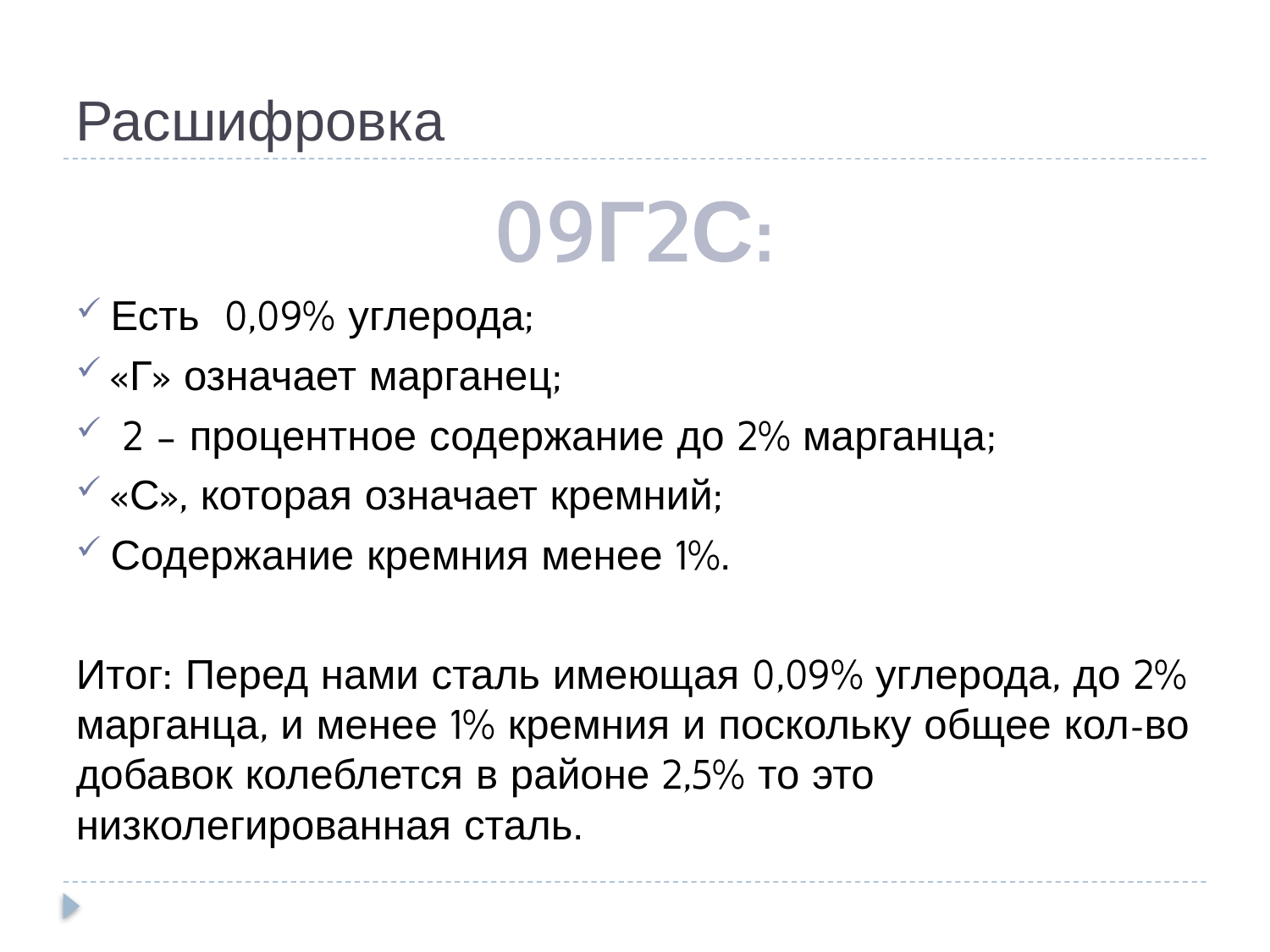

# Расшифровка
09Г2С:
Есть  0,09% углерода;
«Г» означает марганец;
 2 – процентное содержание до 2% марганца;
«С», которая означает кремний;
Содержание кремния менее 1%.

Итог: Перед нами сталь имеющая 0,09% углерода, до 2% марганца, и менее 1% кремния и поскольку общее кол-во добавок колеблется в районе 2,5% то это низколегированная сталь.